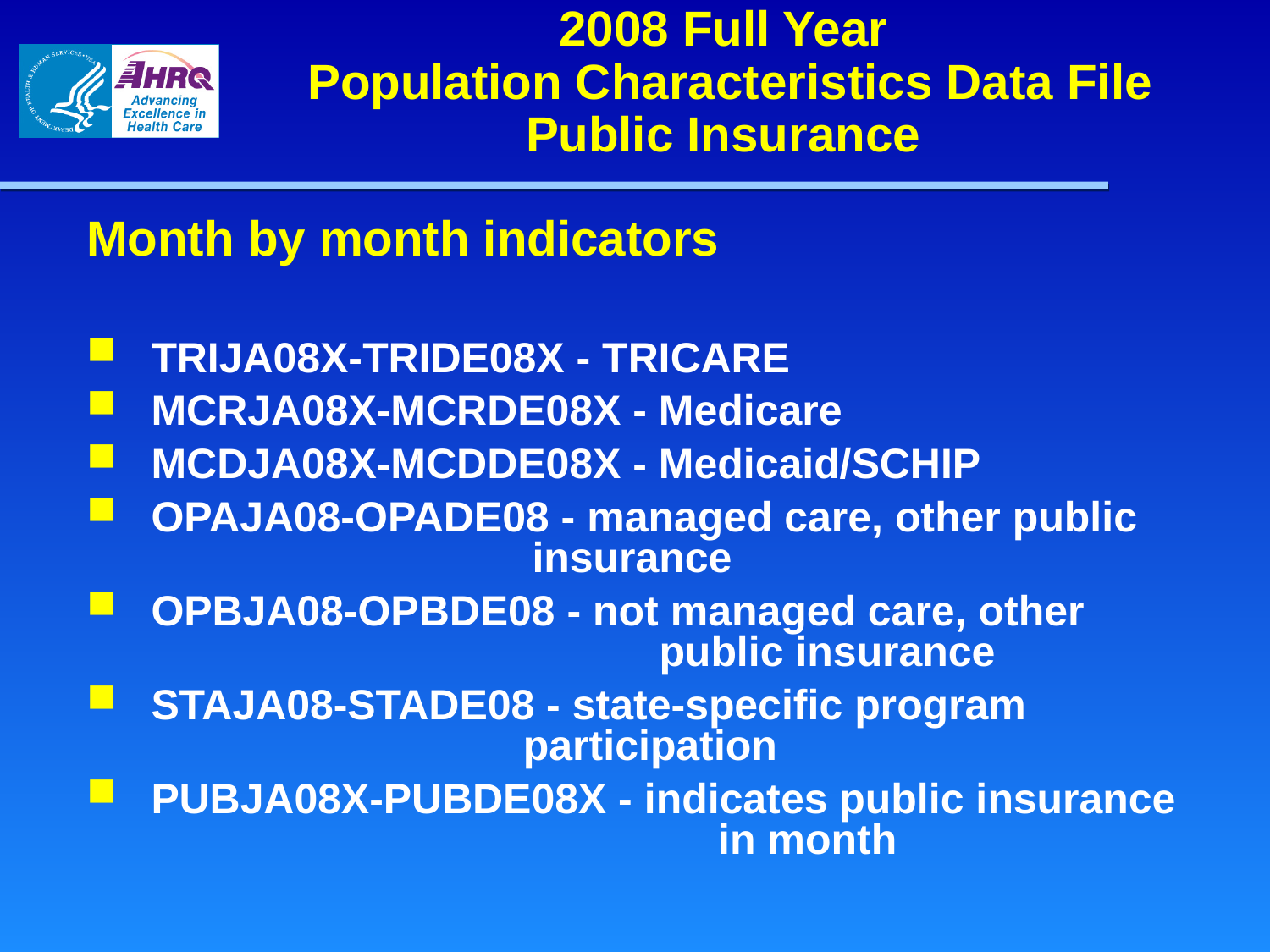

2008 Full Year
Population Characteristics Data File
Public Insurance
Month by month indicators

TRIJA08X-TRIDE08X - TRICARE
MCRJA08X-MCRDE08X - Medicare
MCDJA08X-MCDDE08X - Medicaid/SCHIP
OPAJA08-OPADE08 - managed care, other public 				insurance
OPBJA08-OPBDE08 - not managed care, other 					public insurance
STAJA08-STADE08 - state-specific program 				          participation
PUBJA08X-PUBDE08X - indicates public insurance 				     in month